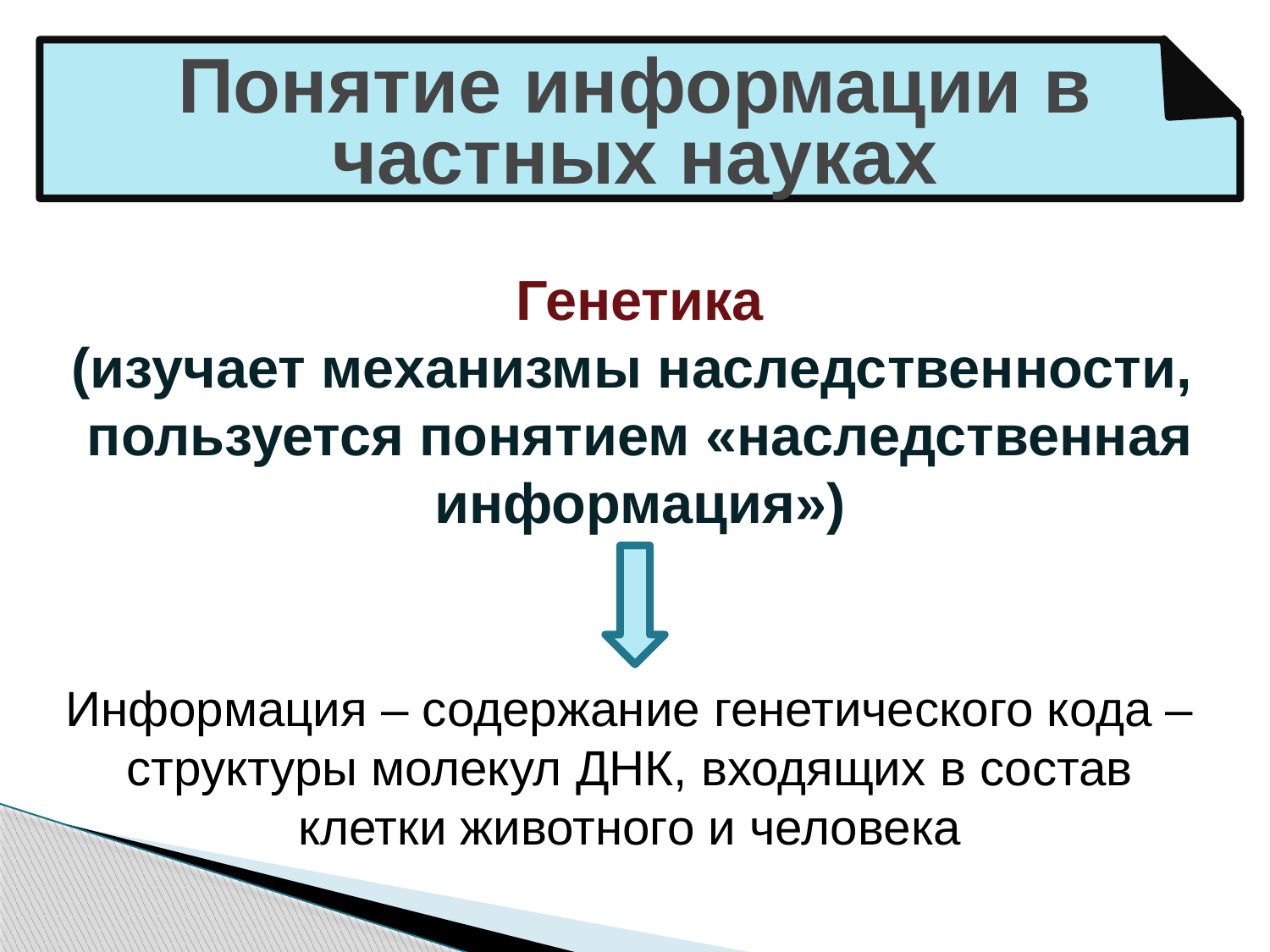

# Понятие информации в частных науках
Генетика
(изучает механизмы наследственности,  пользуется понятием «наследственная информация»)

Информация – содержание генетического кода – структуры молекул ДНК, входящих в состав клетки животного и человека